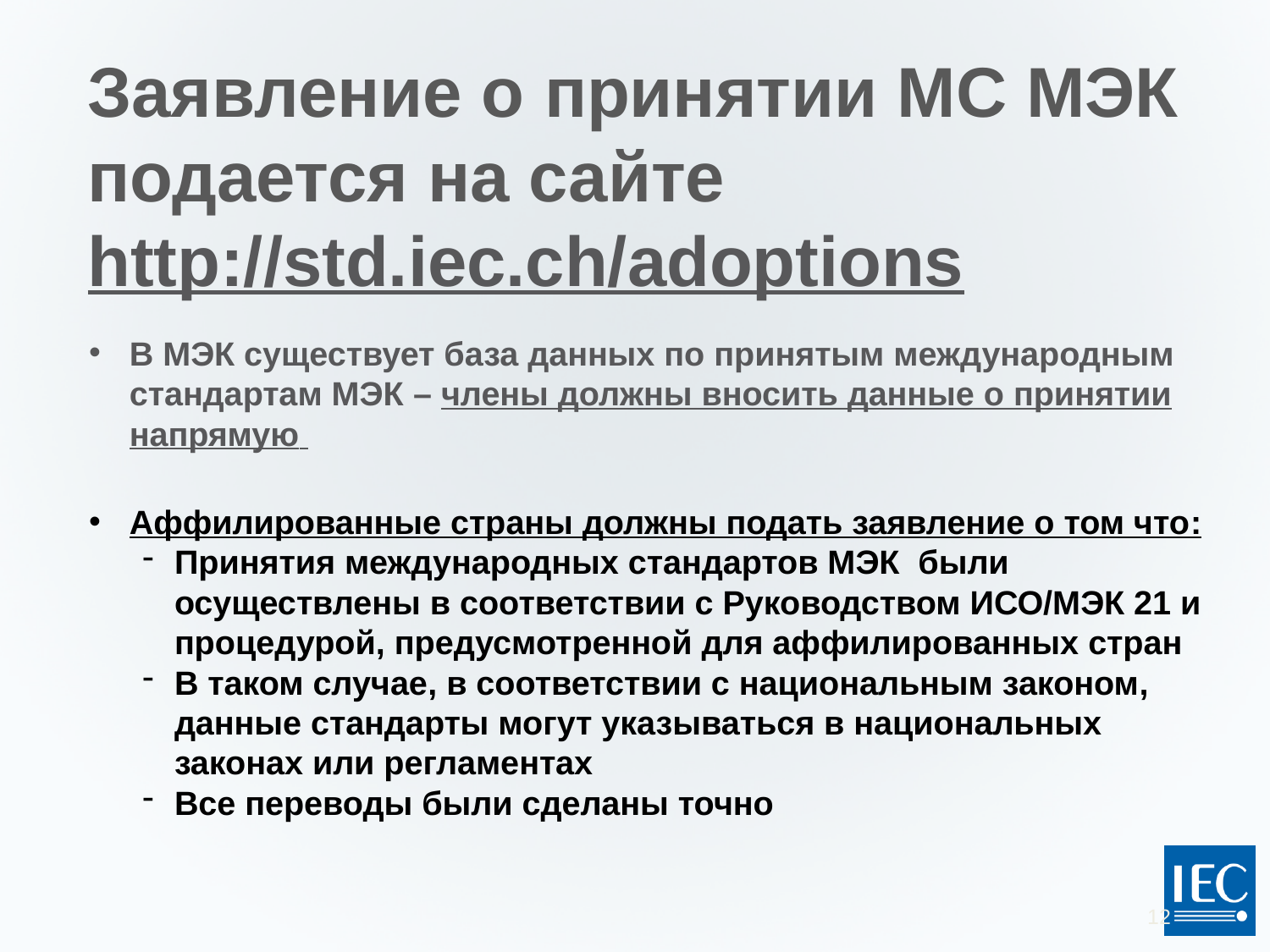

# Заявление о принятии МС МЭК подается на сайте http://std.iec.ch/adoptions
В МЭК существует база данных по принятым международным стандартам МЭК – члены должны вносить данные о принятии напрямую
Аффилированные страны должны подать заявление о том что:
Принятия международных стандартов МЭК  были осуществлены в соответствии с Руководством ИСО/МЭК 21 и процедурой, предусмотренной для аффилированных стран
В таком случае, в соответствии с национальным законом, данные стандарты могут указываться в национальных законах или регламентах
Все переводы были сделаны точно

12